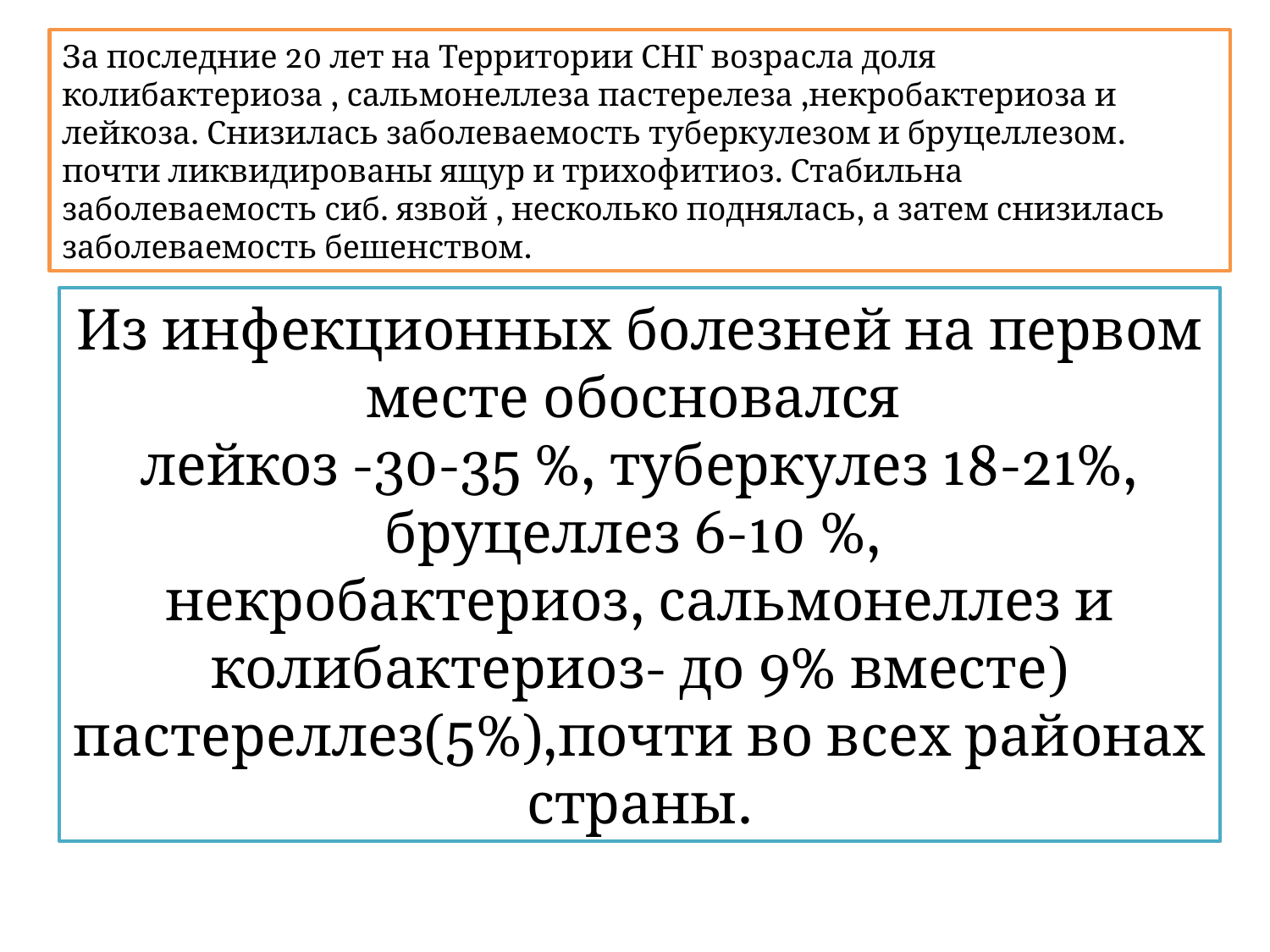

За последние 20 лет на Территории СНГ возрасла доля колибактериоза , сальмонеллеза пастерелеза ,некробактериоза и лейкоза. Снизилась заболеваемость туберкулезом и бруцеллезом. почти ликвидированы ящур и трихофитиоз. Стабильна заболеваемость сиб. язвой , несколько поднялась, а затем снизилась заболеваемость бешенством.
Из инфекционных болезней на первом месте обосновался
лейкоз -30-35 %, туберкулез 18-21%,
бруцеллез 6-10 %,
некробактериоз, сальмонеллез и колибактериоз- до 9% вместе) пастереллез(5%),почти во всех районах страны.